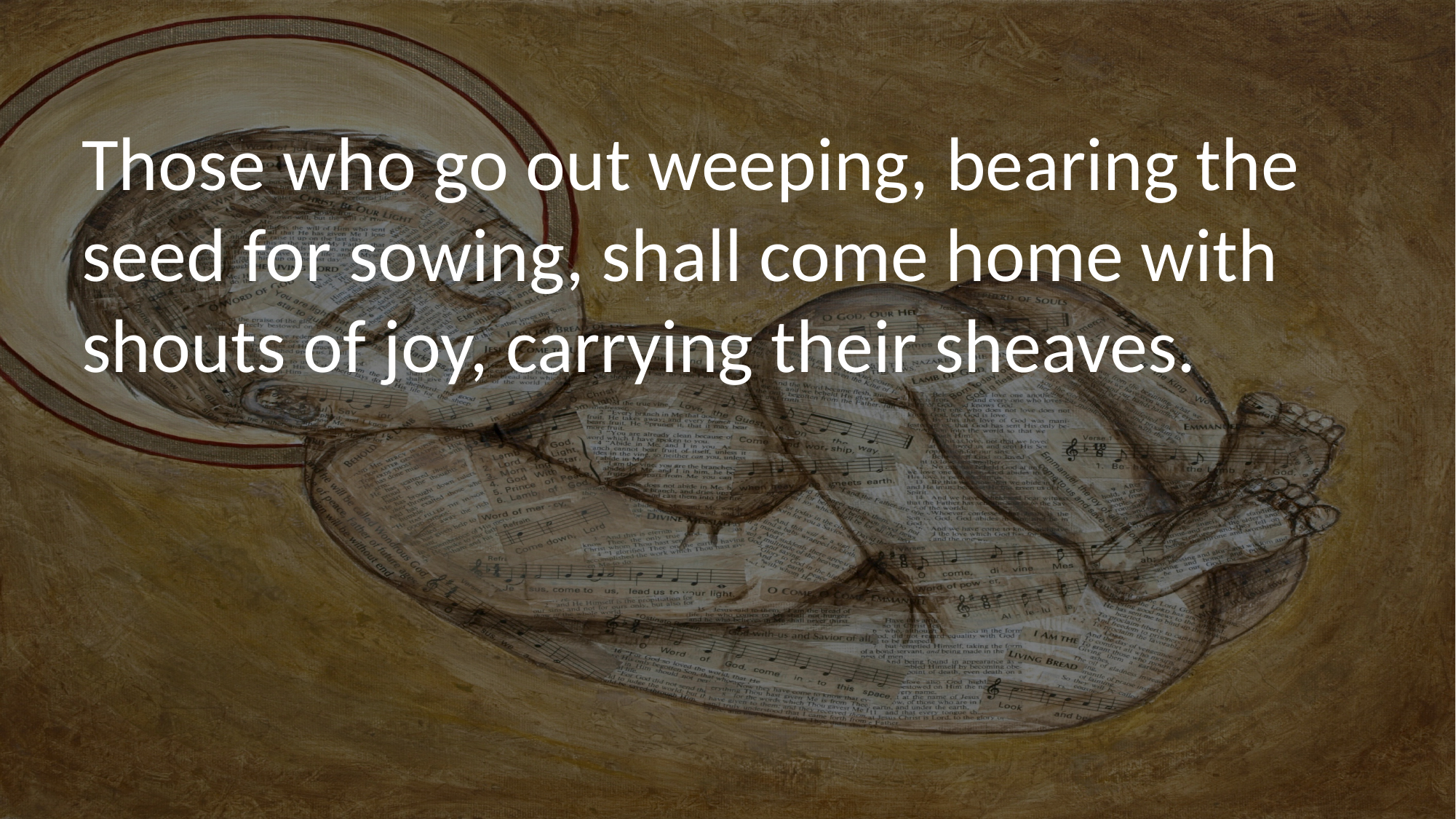

Those who go out weeping, bearing the seed for sowing, shall come home with shouts of joy, carrying their sheaves.